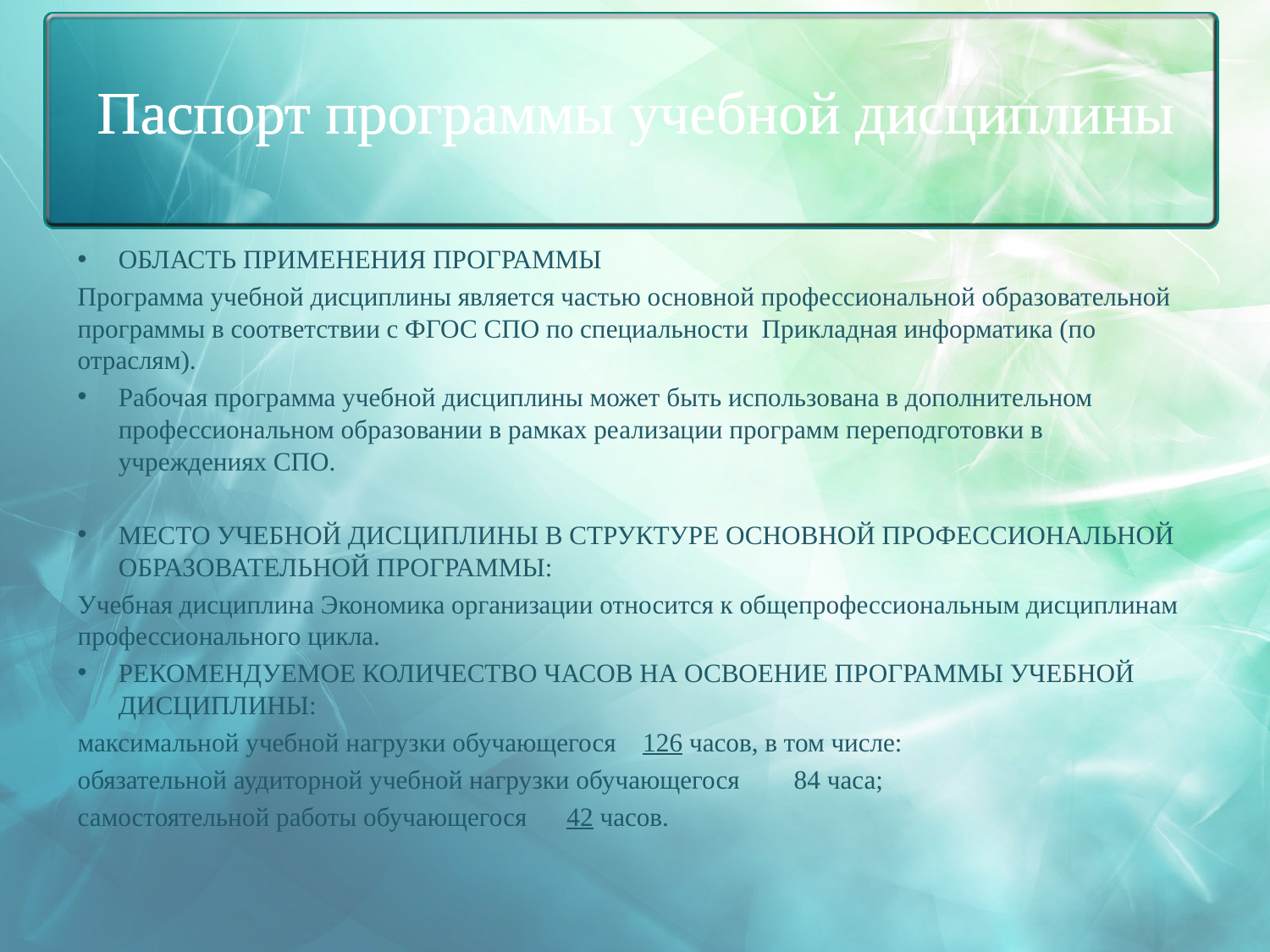

# Паспорт программы учебной дисциплины
Область применения программы
Программа учебной дисциплины является частью основной профессиональной образовательной программы в соответствии с ФГОС СПО по специальности  Прикладная информатика (по отраслям).
Рабочая программа учебной дисциплины может быть использована в дополнительном профессиональном образовании в рамках реализации программ переподготовки в учреждениях СПО.

Место учебной дисциплины в структуре основной профессиональной
образовательной программы:
Учебная дисциплина Экономика организации относится к общепрофессиональным дисциплинам профессионального цикла.
Рекомендуемое количество часов на освоение программы учебной дисциплины:
максимальной учебной нагрузки обучающегося    126 часов, в том числе:
обязательной аудиторной учебной нагрузки обучающегося 	84 часа;
самостоятельной работы обучающегося      42 часов.